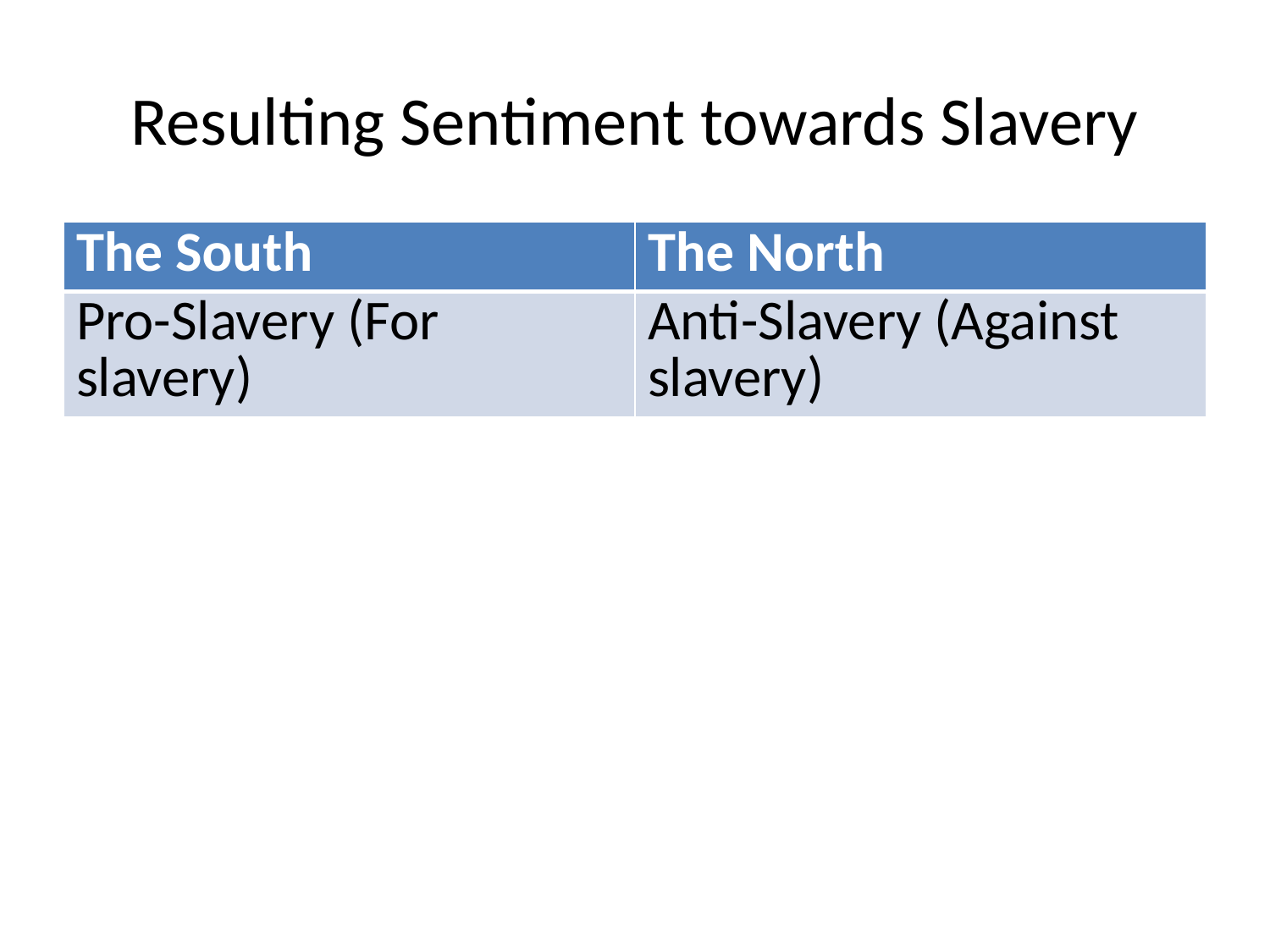

# Resulting Sentiment towards Slavery
| The South | The North |
| --- | --- |
| Pro-Slavery (For slavery) | Anti-Slavery (Against slavery) |